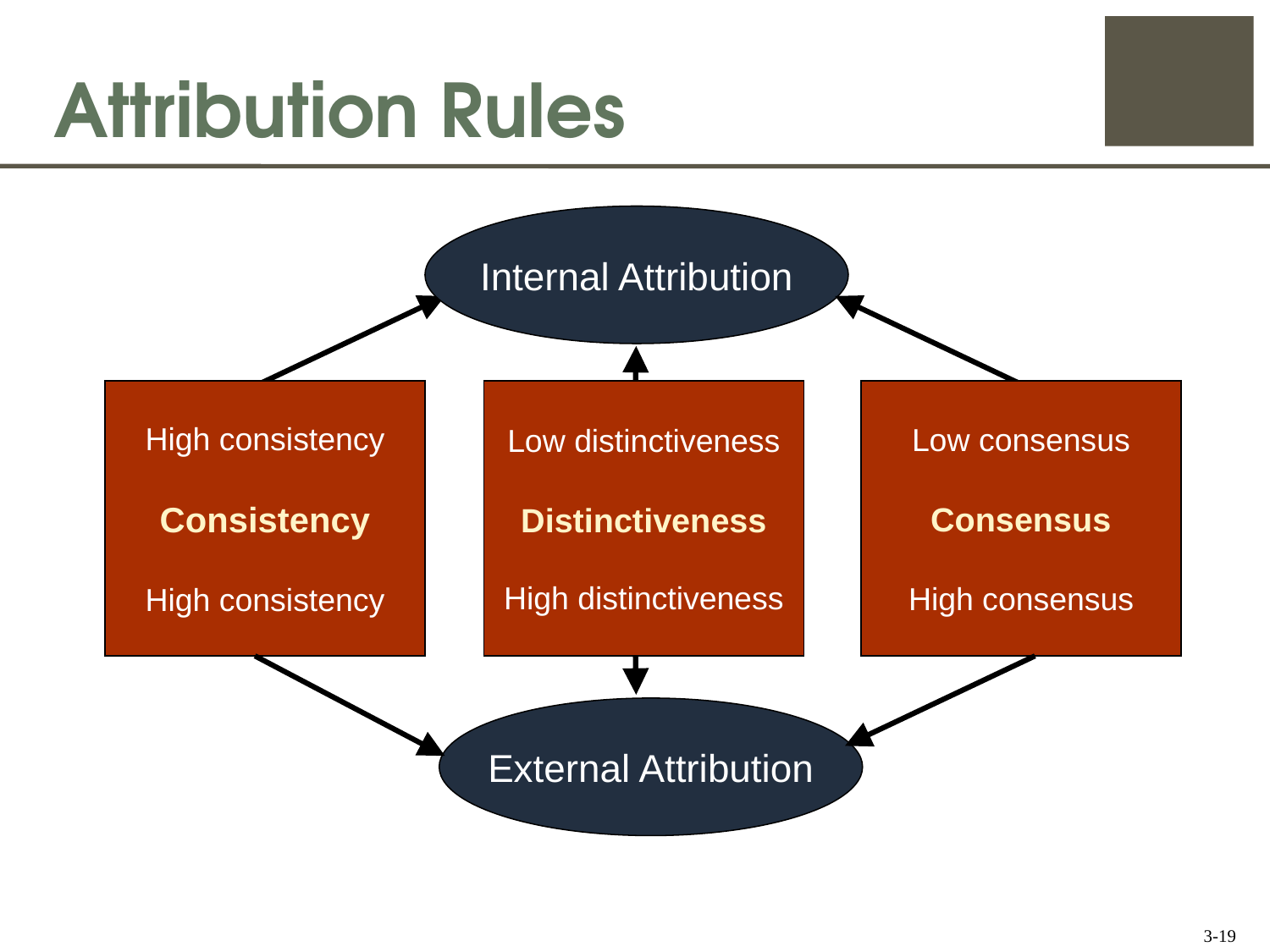

# Attribution Rules
Internal Attribution

High consistency

Consistency

High consistency
Low distinctiveness

Distinctiveness

High distinctiveness
Low consensus

Consensus

High consensus

External Attribution